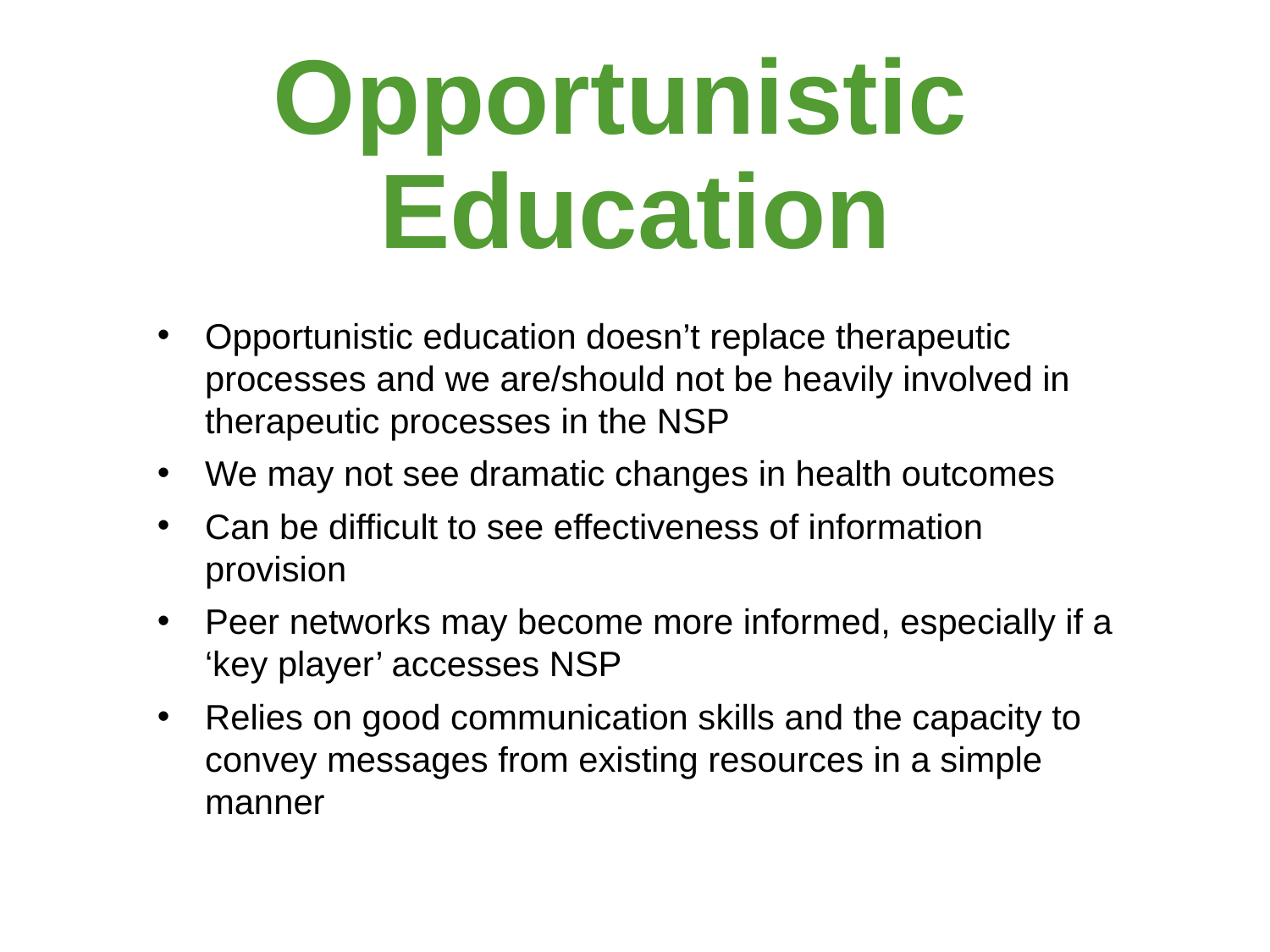

# Opportunistic Education
Opportunistic education doesn’t replace therapeutic processes and we are/should not be heavily involved in therapeutic processes in the NSP
We may not see dramatic changes in health outcomes
Can be difficult to see effectiveness of information provision
Peer networks may become more informed, especially if a ‘key player’ accesses NSP
Relies on good communication skills and the capacity to convey messages from existing resources in a simple manner